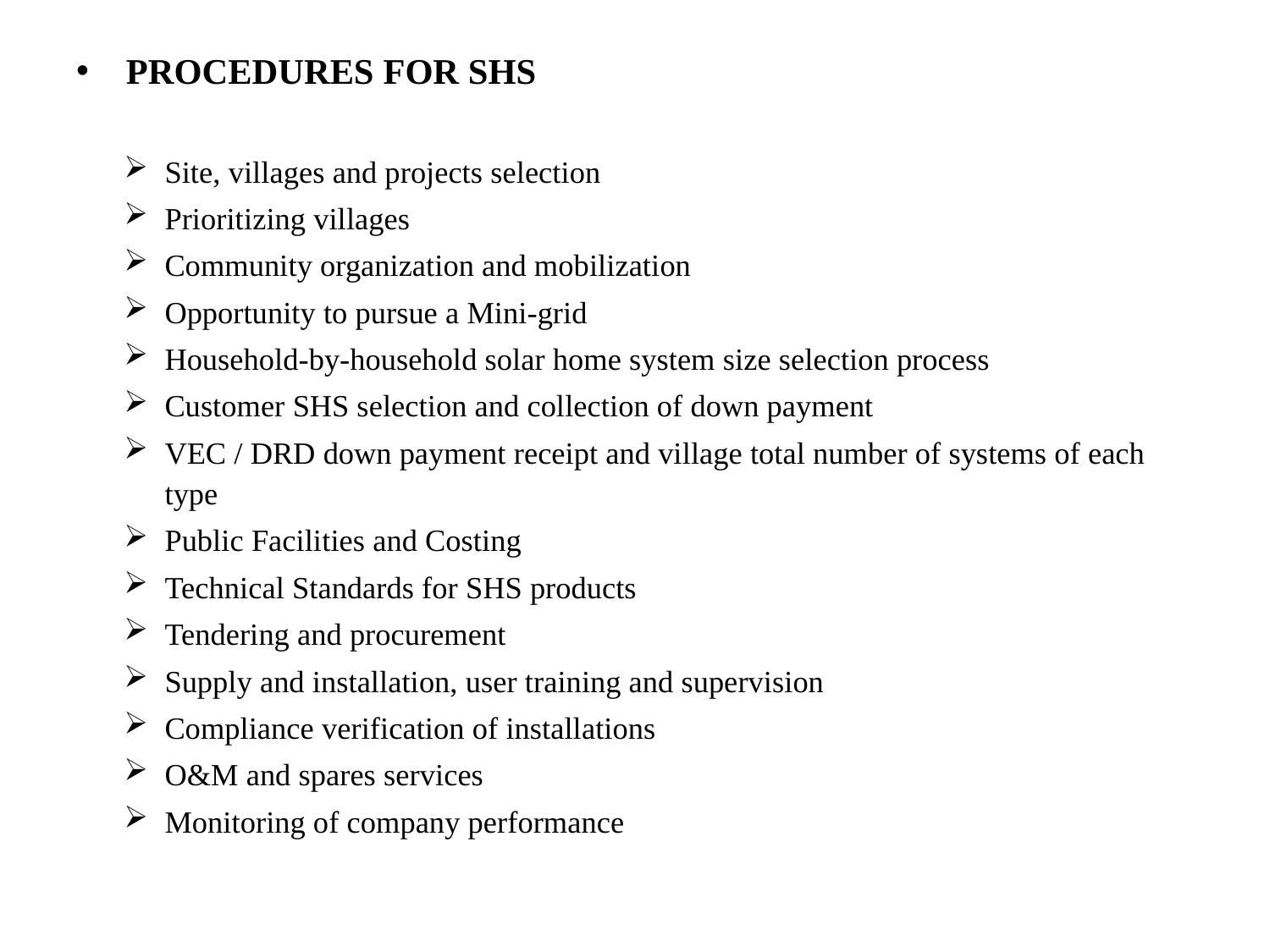

procedures for SHS

Site, villages and projects selection
Prioritizing villages
Community organization and mobilization
Opportunity to pursue a Mini-grid
Household-by-household solar home system size selection process
Customer SHS selection and collection of down payment
VEC / DRD down payment receipt and village total number of systems of each type
Public Facilities and Costing
Technical Standards for SHS products
Tendering and procurement
Supply and installation, user training and supervision
Compliance verification of installations
O&M and spares services
Monitoring of company performance